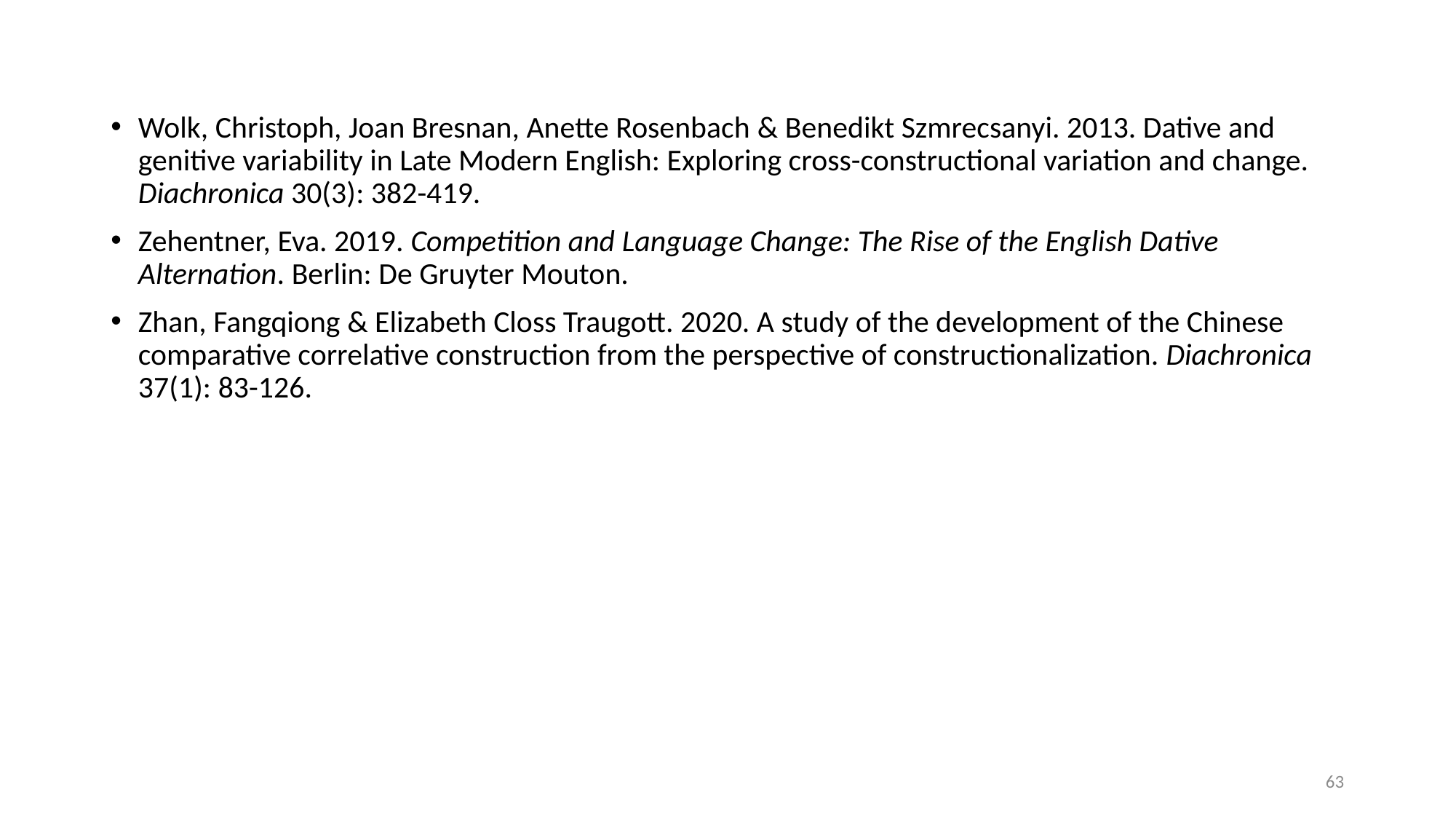

Wolk, Christoph, Joan Bresnan, Anette Rosenbach & Benedikt Szmrecsanyi. 2013. Dative and genitive variability in Late Modern English: Exploring cross-constructional variation and change. Diachronica 30(3): 382-419.
Zehentner, Eva. 2019. Competition and Language Change: The Rise of the English Dative Alternation. Berlin: De Gruyter Mouton.
Zhan, Fangqiong & Elizabeth Closs Traugott. 2020. A study of the development of the Chinese comparative correlative construction from the perspective of constructionalization. Diachronica 37(1): 83-126.

63